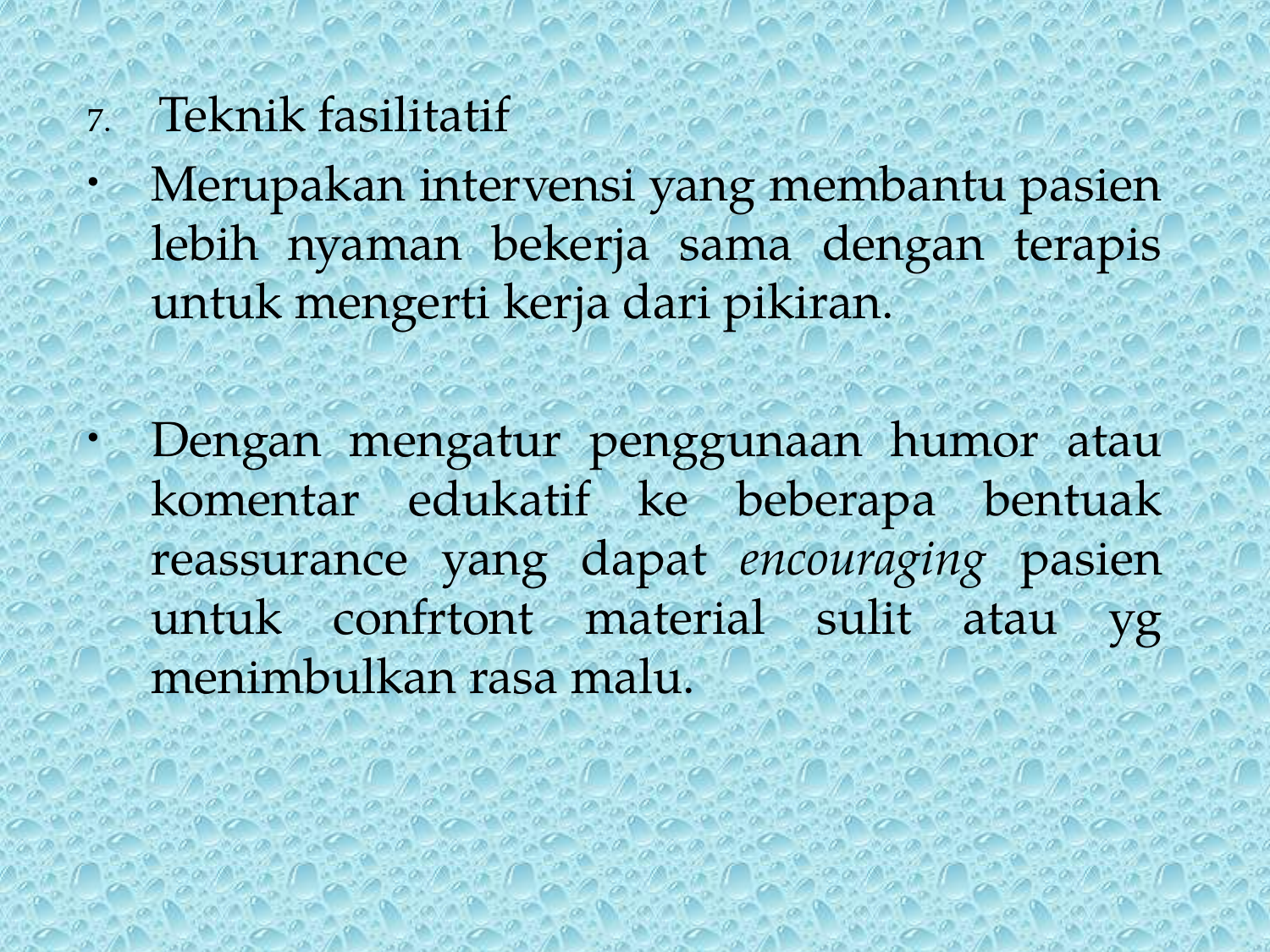

Teknik fasilitatif
Merupakan intervensi yang membantu pasien lebih nyaman bekerja sama dengan terapis untuk mengerti kerja dari pikiran.

Dengan mengatur penggunaan humor atau komentar edukatif ke beberapa bentuak reassurance yang dapat encouraging pasien untuk confrtont material sulit atau yg menimbulkan rasa malu.